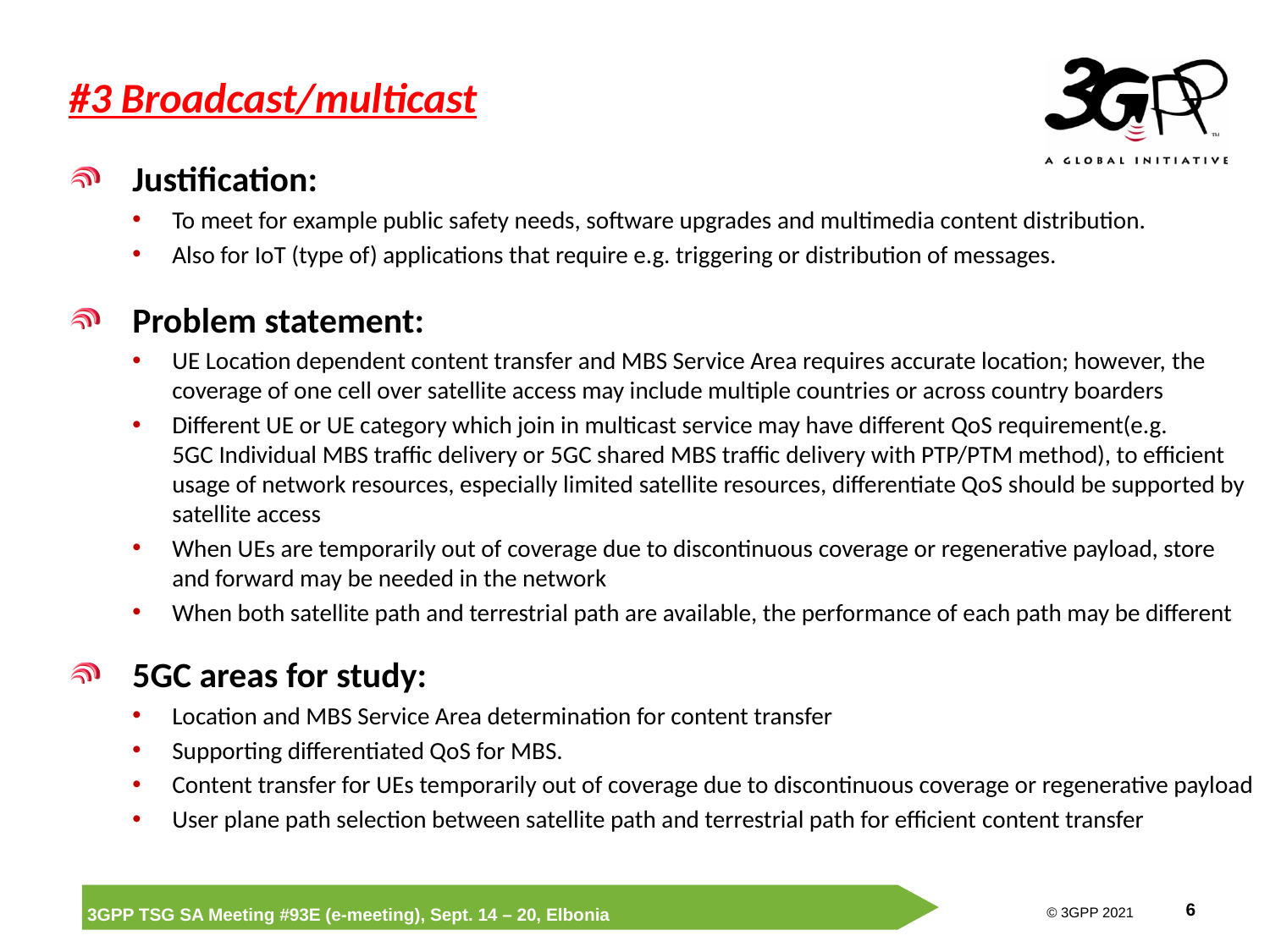

# #3 Broadcast/multicast
Justification:
To meet for example public safety needs, software upgrades and multimedia content distribution.
Also for IoT (type of) applications that require e.g. triggering or distribution of messages.

Problem statement:
UE Location dependent content transfer and MBS Service Area requires accurate location; however, the coverage of one cell over satellite access may include multiple countries or across country boarders
Different UE or UE category which join in multicast service may have different QoS requirement(e.g. 5GC Individual MBS traffic delivery or 5GC shared MBS traffic delivery with PTP/PTM method), to efficient usage of network resources, especially limited satellite resources, differentiate QoS should be supported by satellite access
When UEs are temporarily out of coverage due to discontinuous coverage or regenerative payload, store and forward may be needed in the network
When both satellite path and terrestrial path are available, the performance of each path may be different

5GC areas for study:
Location and MBS Service Area determination for content transfer
Supporting differentiated QoS for MBS.
Content transfer for UEs temporarily out of coverage due to discontinuous coverage or regenerative payload
User plane path selection between satellite path and terrestrial path for efficient content transfer